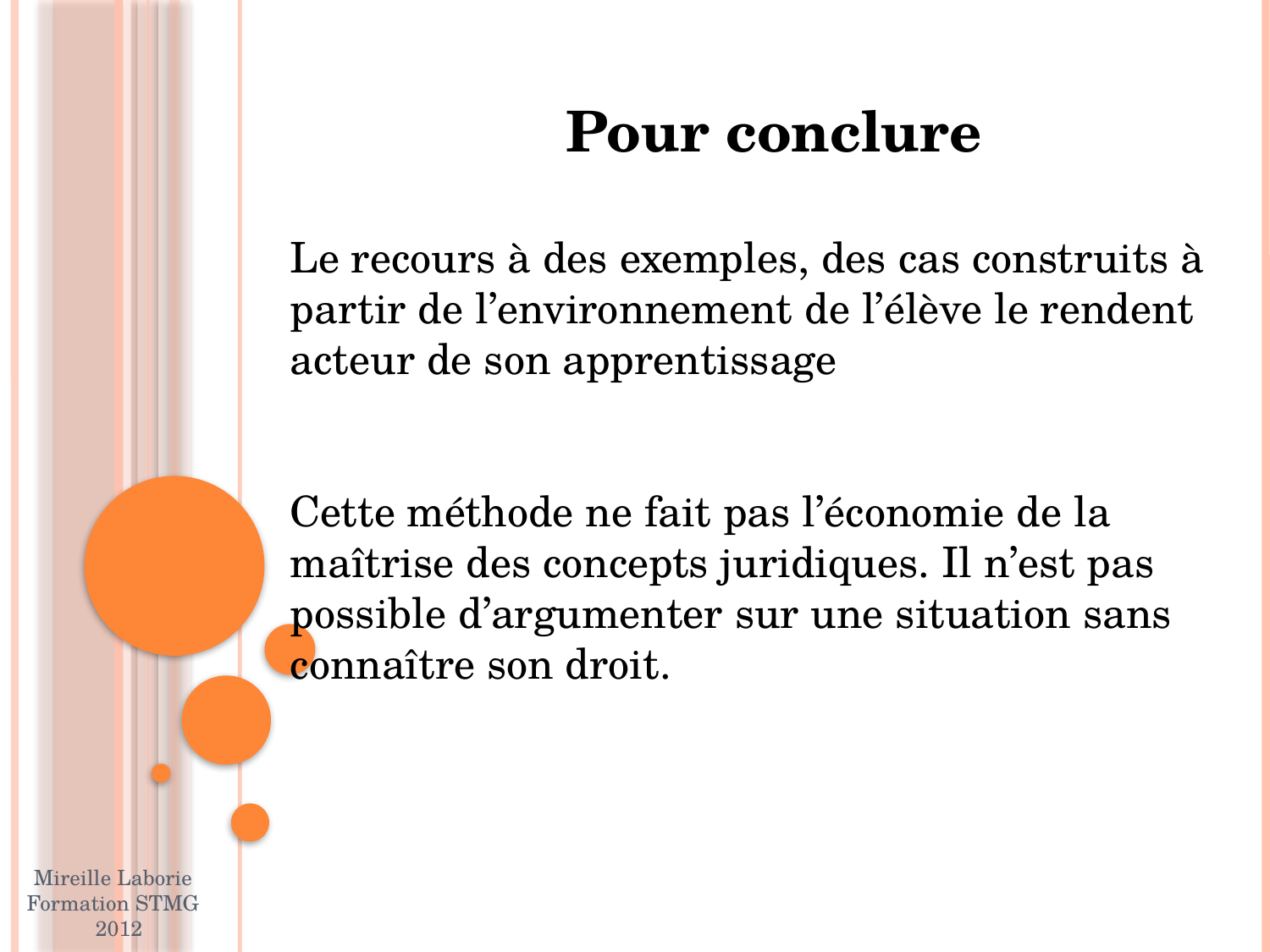

Pour conclure

Le recours à des exemples, des cas construits à partir de l’environnement de l’élève le rendent acteur de son apprentissage

Cette méthode ne fait pas l’économie de la maîtrise des concepts juridiques. Il n’est pas possible d’argumenter sur une situation sans
connaître son droit.

Mireille Laborie
Formation STMG
2012